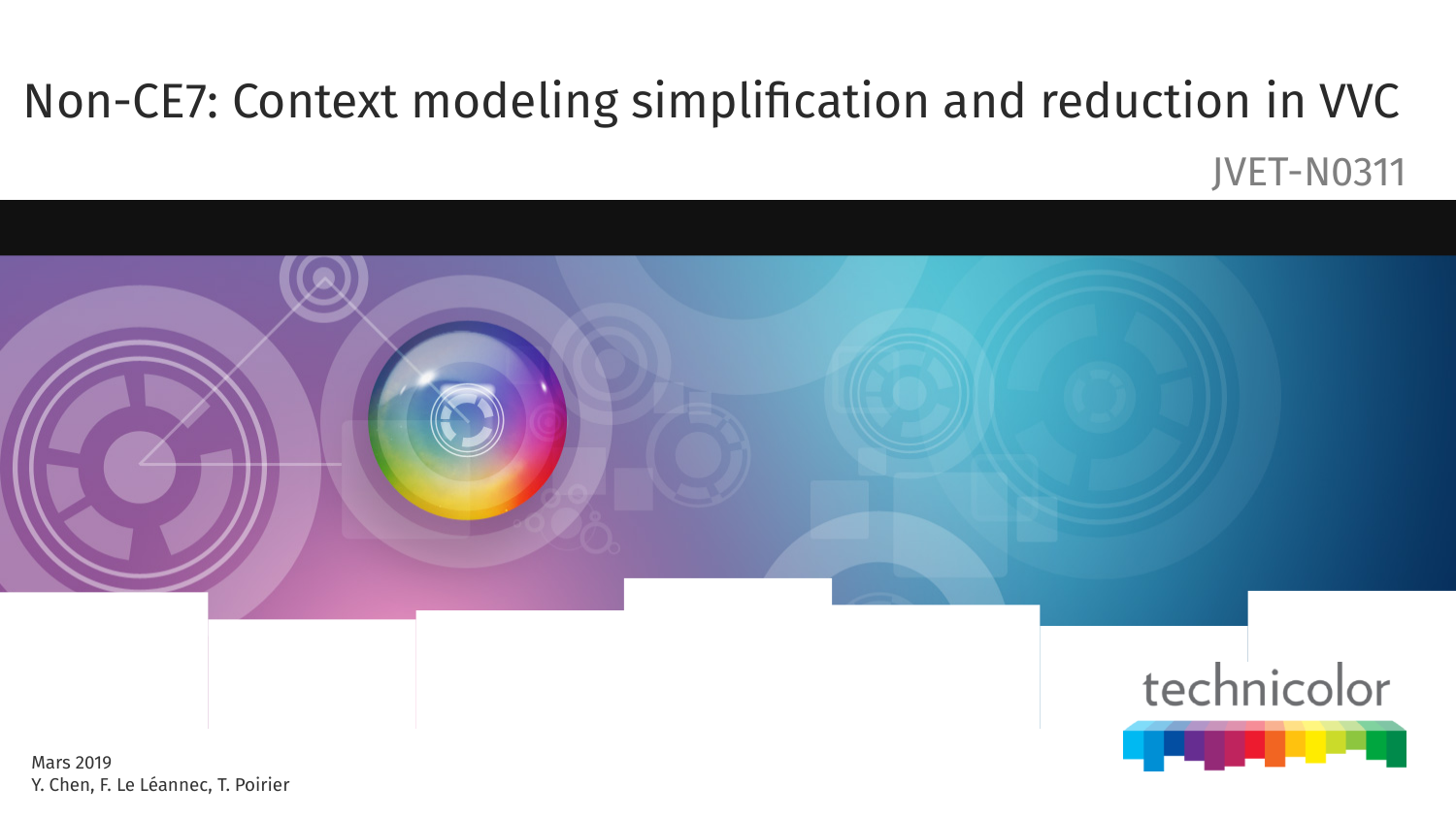

# Non-CE7: Context modeling simplification and reduction in VVC
JVET-N0311
Mars 2019
Y. Chen, F. Le Léannec, T. Poirier